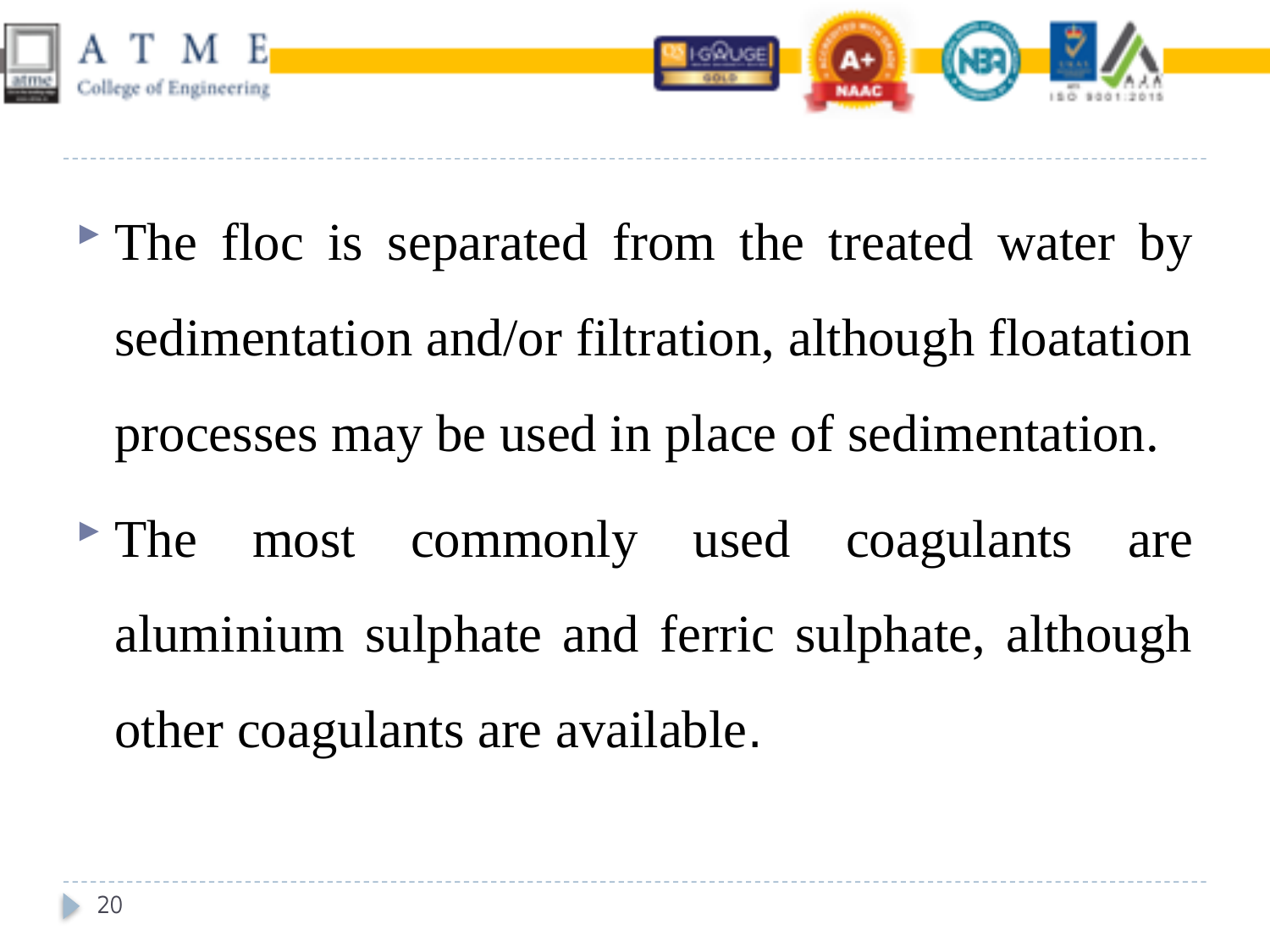

The floc is separated from the treated water by sedimentation and/or filtration, although floatation processes may be used in place of sedimentation.
The most commonly used coagulants are aluminium sulphate and ferric sulphate, although other coagulants are available.
20